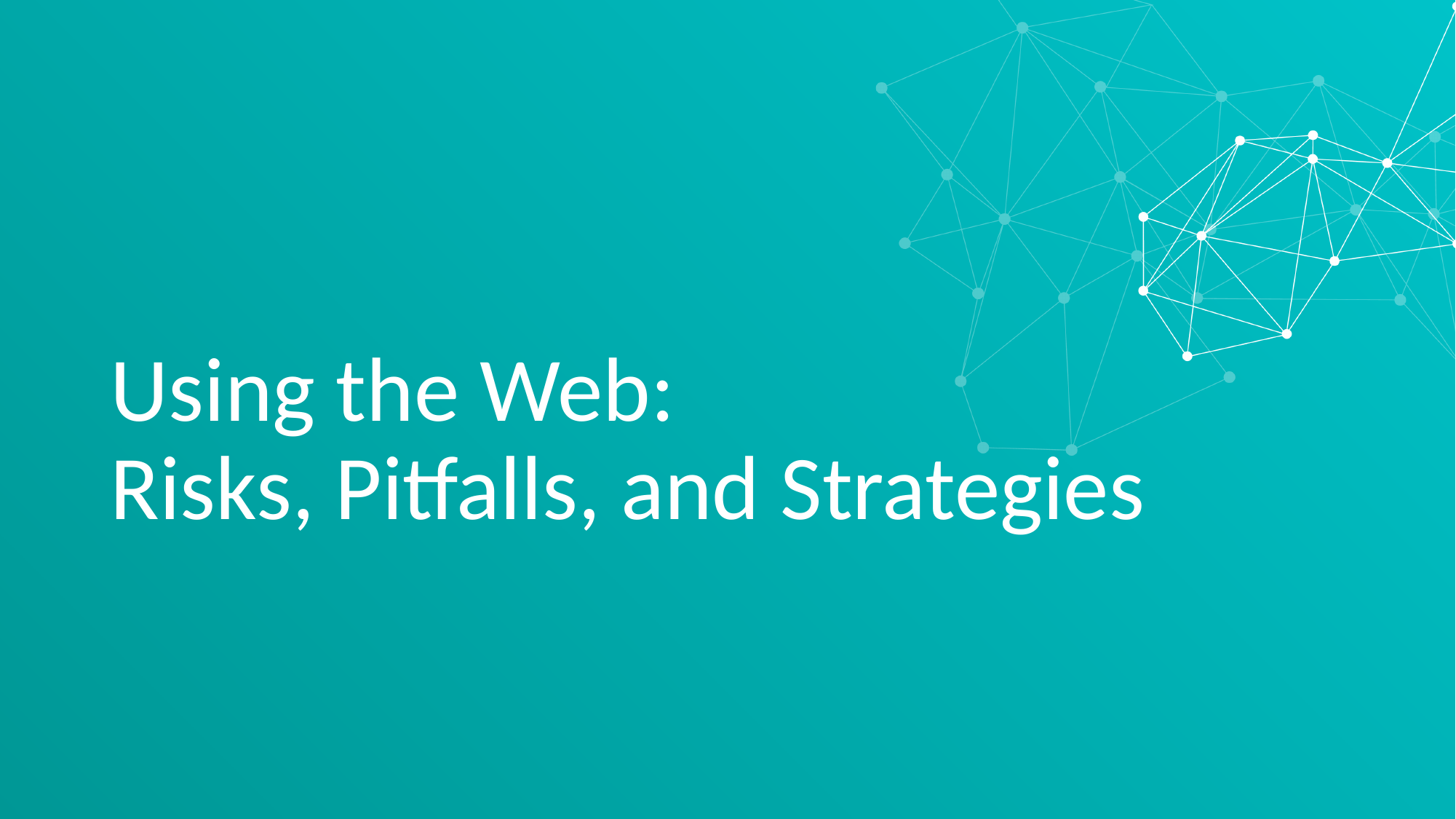

# Using the Web: Risks, Pitfalls, and Strategies